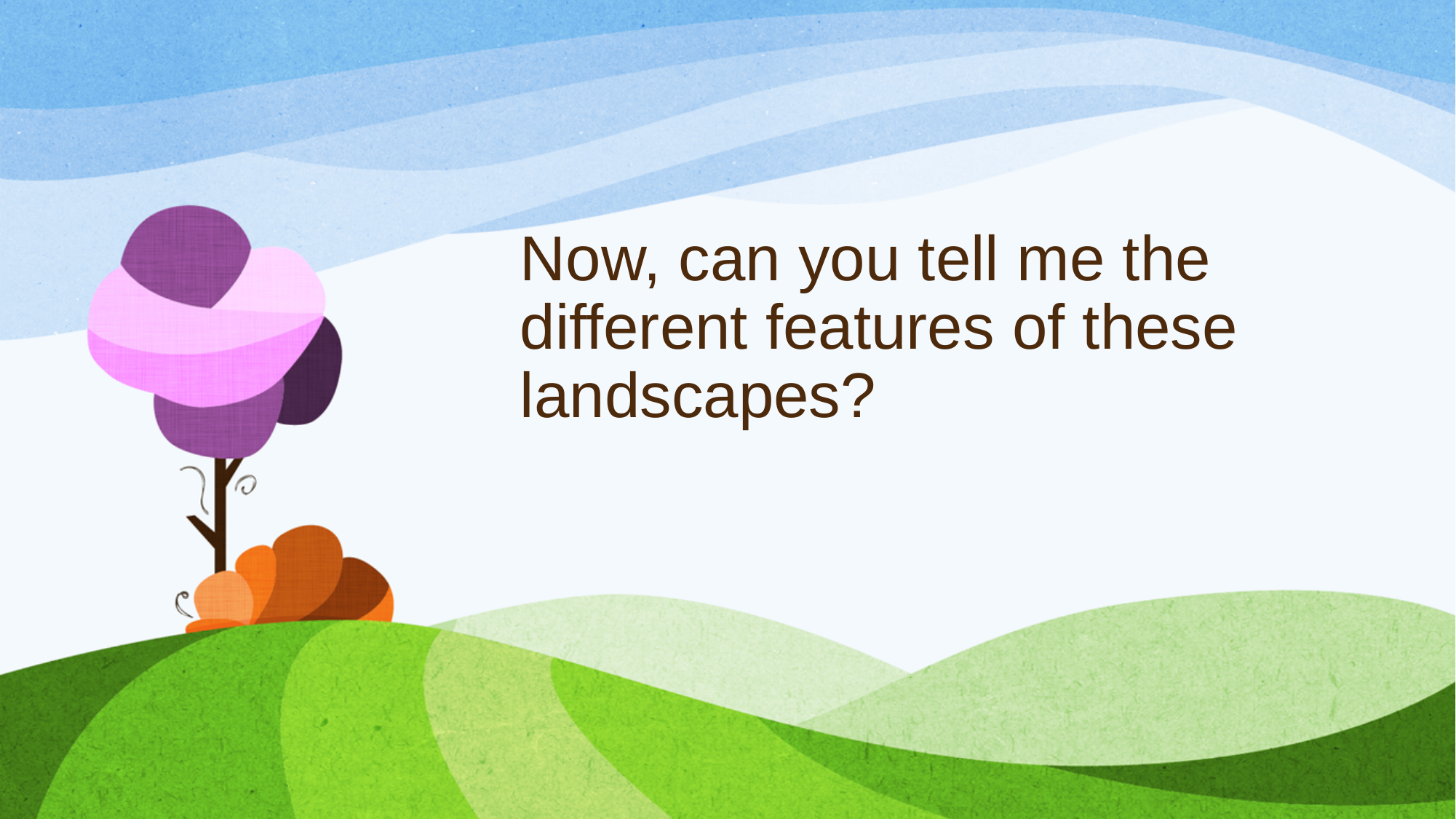

# Now, can you tell me the different features of these landscapes?